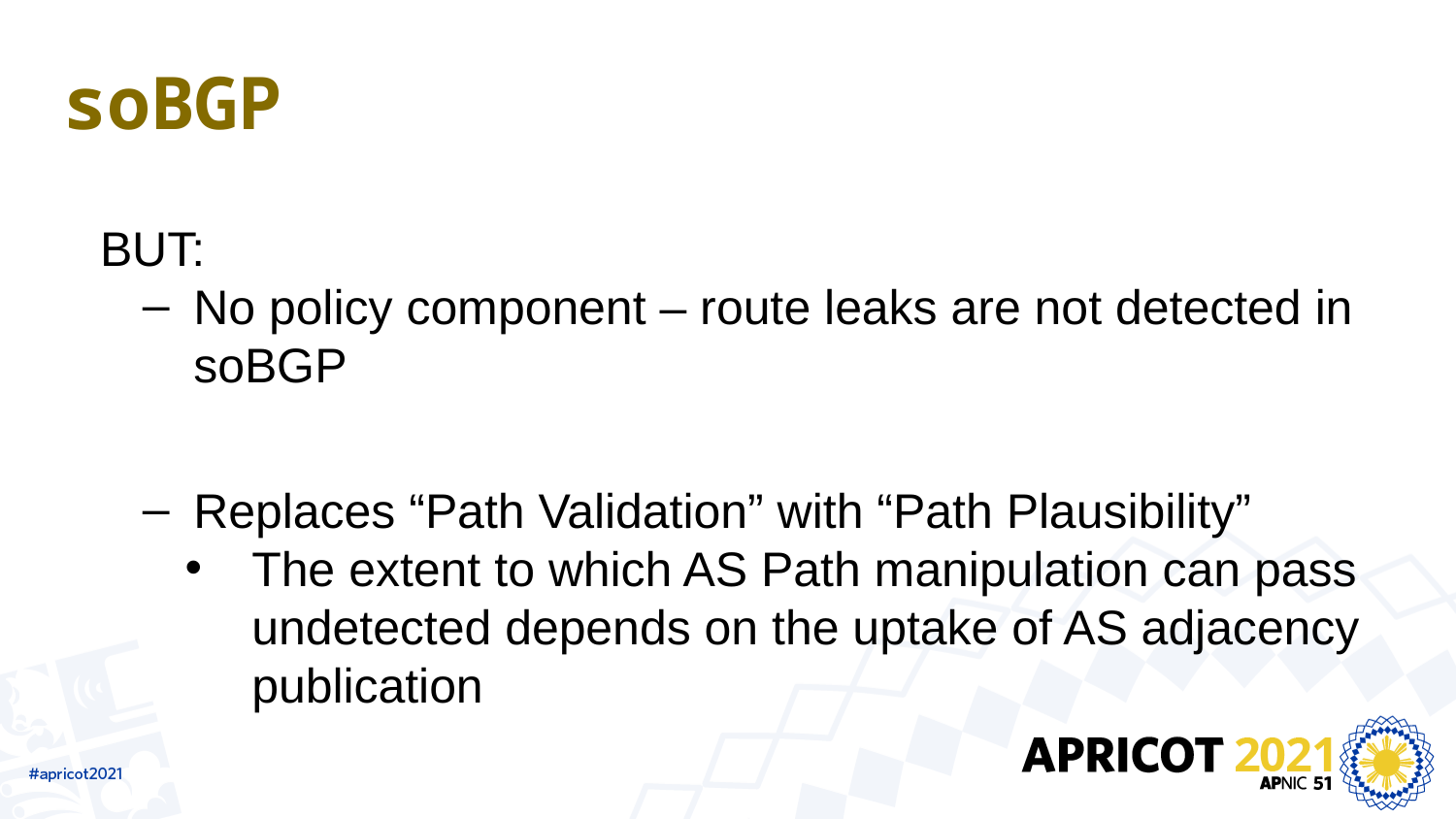

# soBGP
BUT:
No policy component – route leaks are not detected in soBGP

Replaces “Path Validation” with “Path Plausibility”
The extent to which AS Path manipulation can pass undetected depends on the uptake of AS adjacency publication